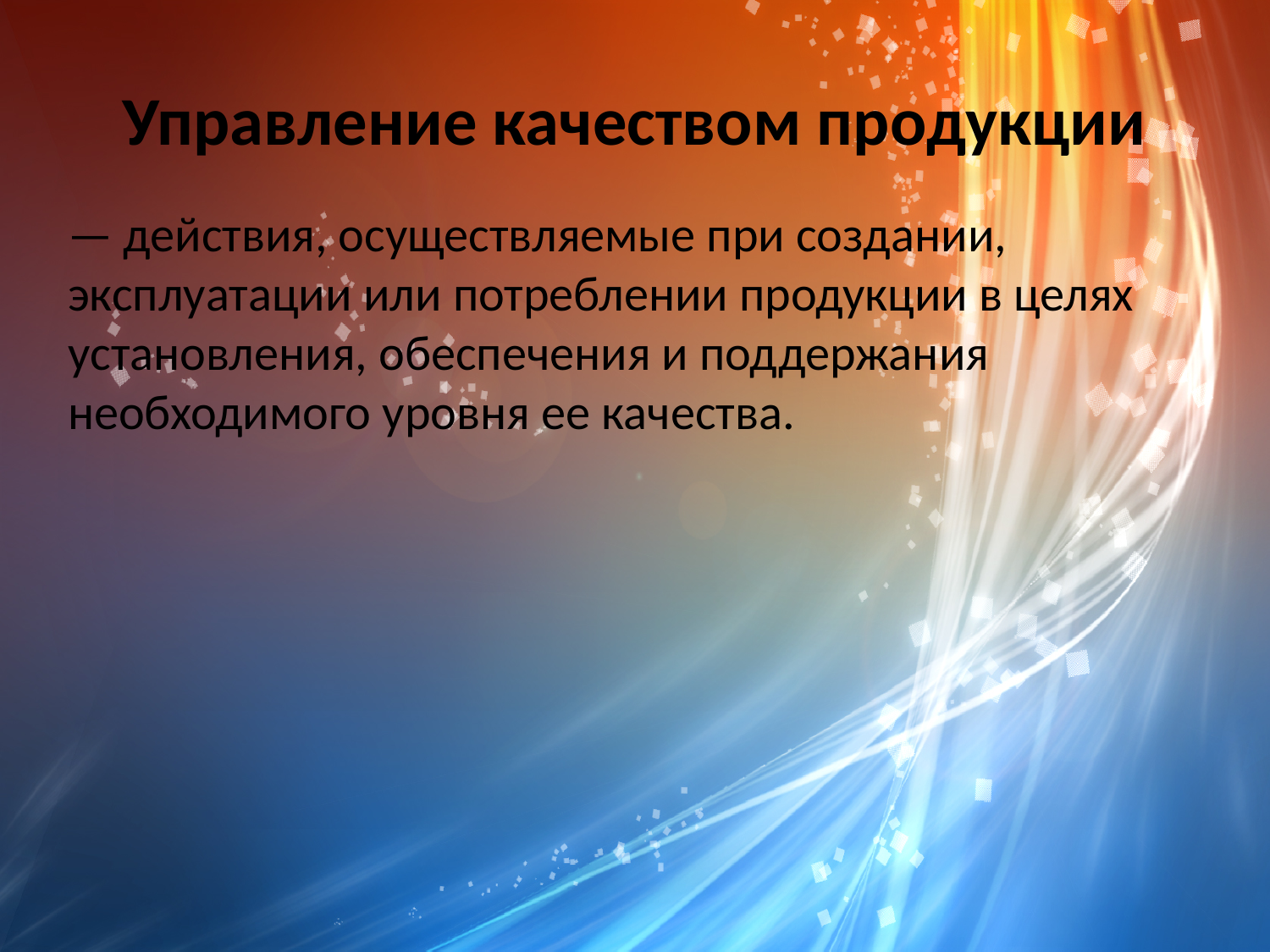

# Управление качеством продукции
— действия, осуществляемые при создании, эксплуатации или потреблении продукции в целях установления, обеспечения и поддержания необходимого уровня ее качества.